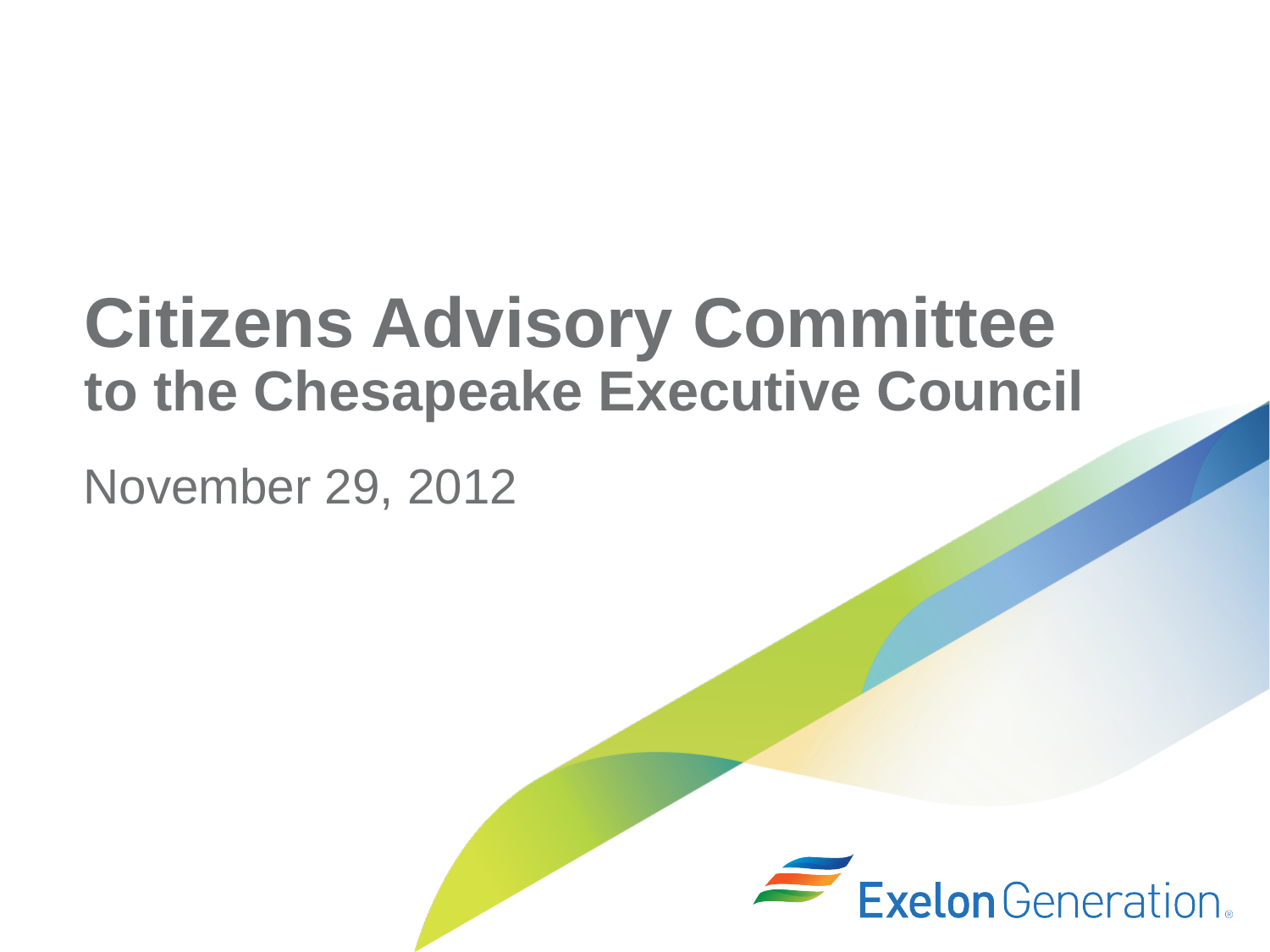

# Citizens Advisory Committee to the Chesapeake Executive Council
November 29, 2012